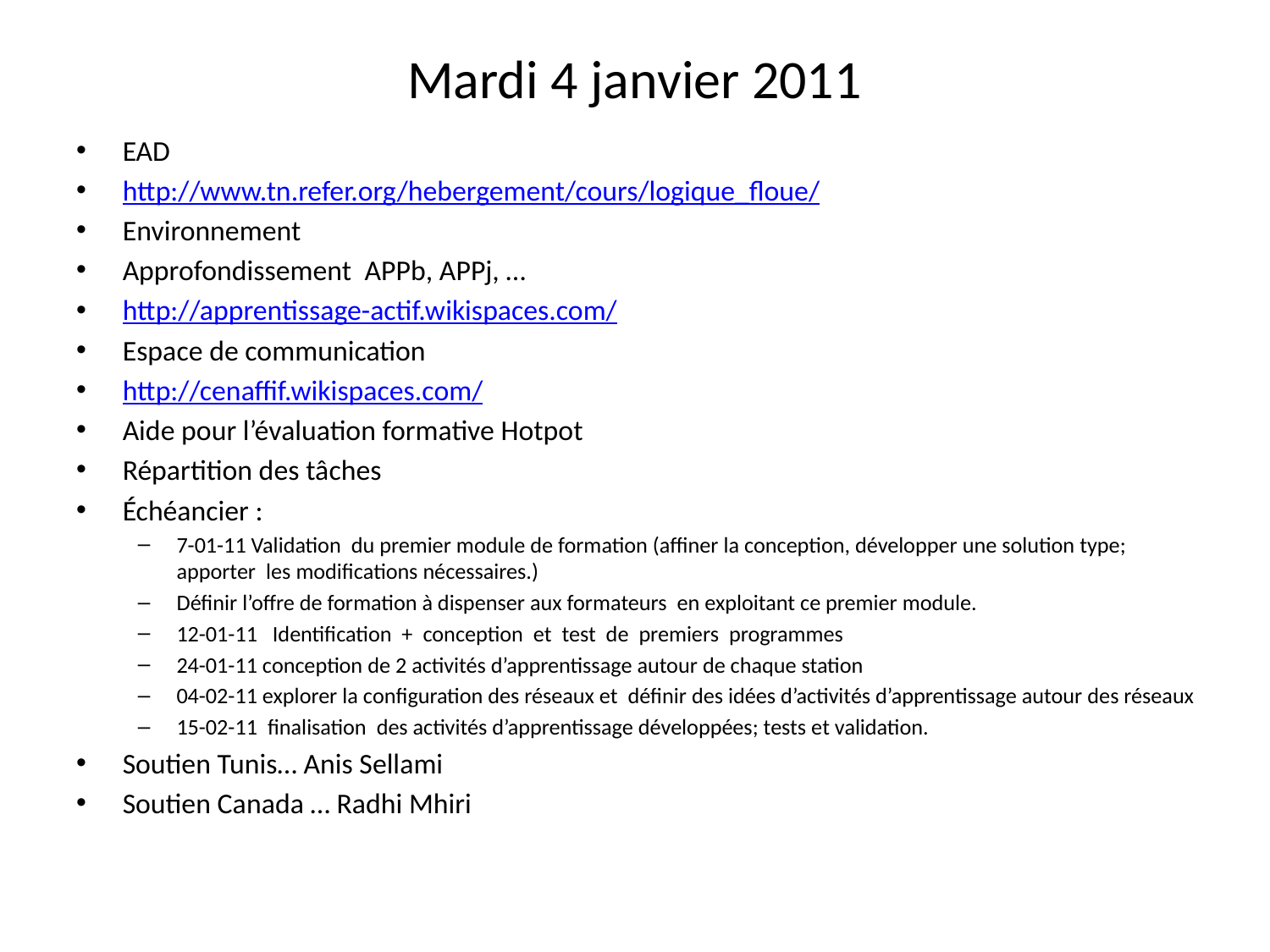

# Mardi 4 janvier 2011
EAD
http://www.tn.refer.org/hebergement/cours/logique_floue/
Environnement
Approfondissement  APPb, APPj, …
http://apprentissage-actif.wikispaces.com/
Espace de communication
http://cenaffif.wikispaces.com/
Aide pour l’évaluation formative Hotpot
Répartition des tâches
Échéancier :
7-01-11 Validation  du premier module de formation (affiner la conception, développer une solution type; apporter  les modifications nécessaires.)
Définir l’offre de formation à dispenser aux formateurs  en exploitant ce premier module.
12-01-11   Identification  +  conception  et  test  de  premiers  programmes
24-01-11 conception de 2 activités d’apprentissage autour de chaque station
04-02-11 explorer la configuration des réseaux et  définir des idées d’activités d’apprentissage autour des réseaux
15-02-11  finalisation  des activités d’apprentissage développées; tests et validation.
Soutien Tunis… Anis Sellami
Soutien Canada … Radhi Mhiri